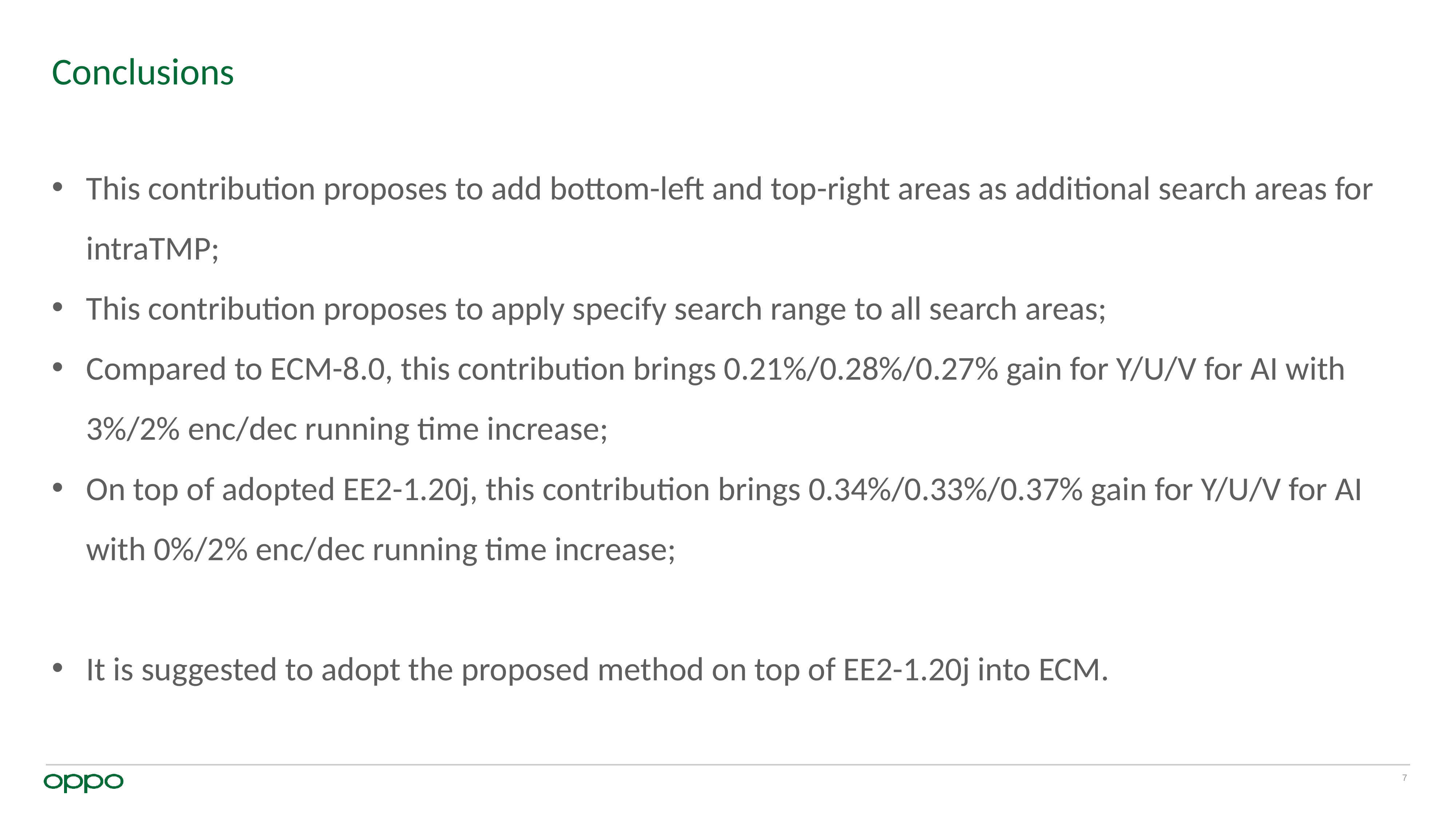

# Conclusions
This contribution proposes to add bottom-left and top-right areas as additional search areas for intraTMP;
This contribution proposes to apply specify search range to all search areas;
Compared to ECM-8.0, this contribution brings 0.21%/0.28%/0.27% gain for Y/U/V for AI with 3%/2% enc/dec running time increase;
On top of adopted EE2-1.20j, this contribution brings 0.34%/0.33%/0.37% gain for Y/U/V for AI with 0%/2% enc/dec running time increase;
It is suggested to adopt the proposed method on top of EE2-1.20j into ECM.